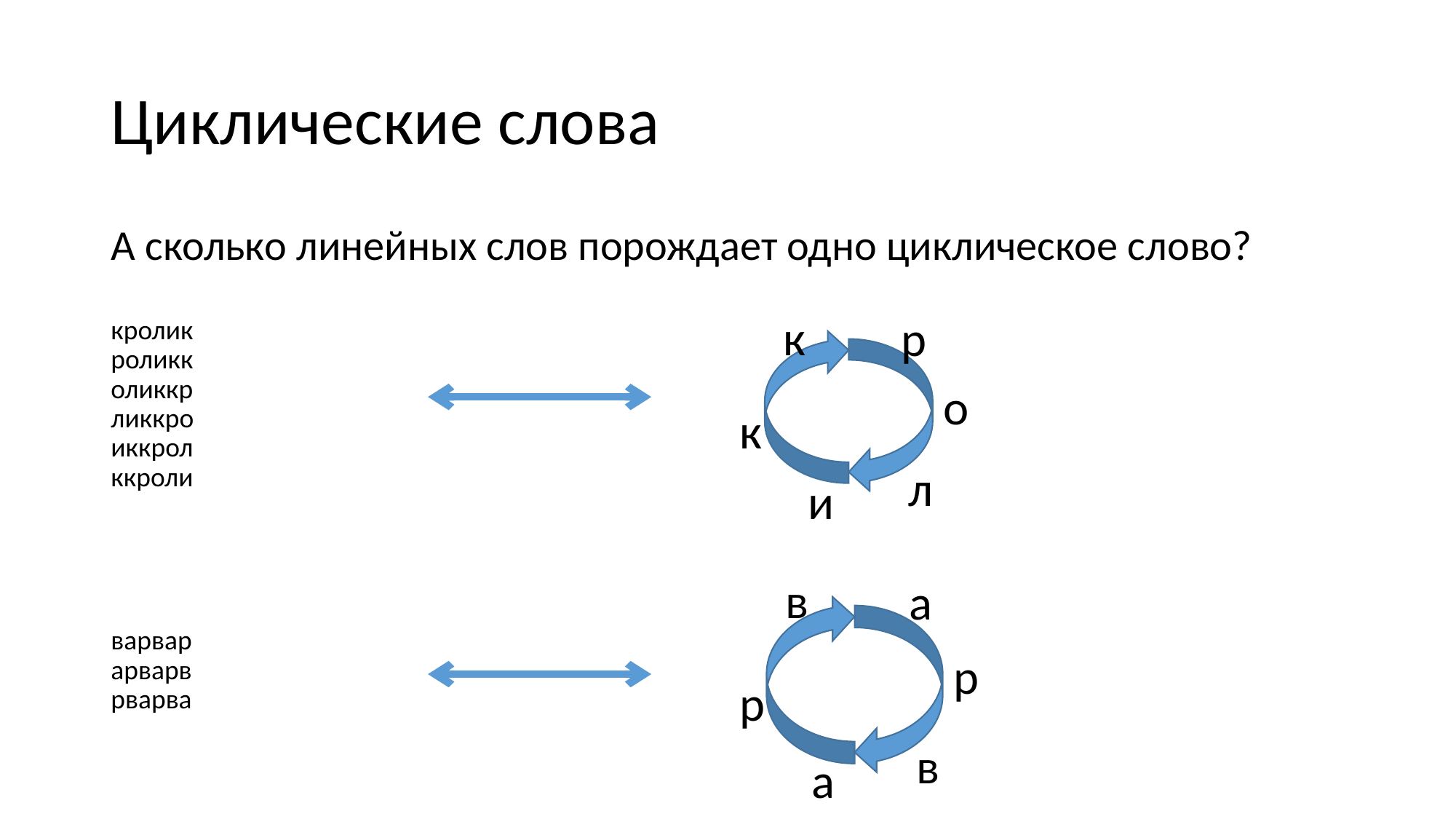

# Циклические слова
А сколько линейных слов порождает одно циклическое слово?

кролик
роликк
оликкр
ликкро
иккрол
ккроли

варвар
арварв
рварва
к
р

о
к
л
и
в
а

р
р
в
а